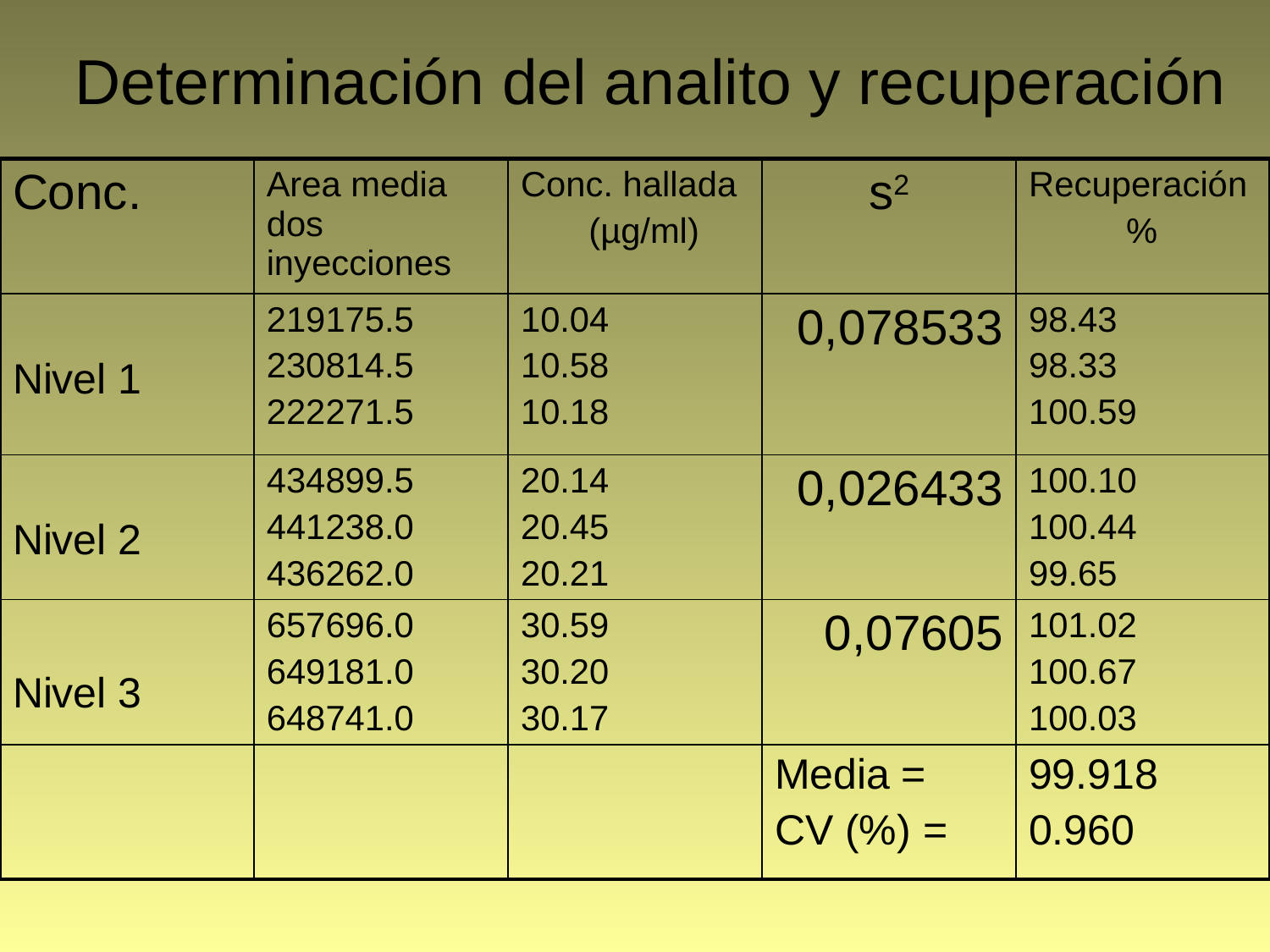

# Determinación del analito y recuperación
| Conc. | Area media dos inyecciones | Conc. hallada (µg/ml) | s2 | Recuperación % |
| --- | --- | --- | --- | --- |
| Nivel 1 | 219175.5 230814.5 222271.5 | 10.04 10.58 10.18 | 0,078533 | 98.43 98.33 100.59 |
| Nivel 2 | 434899.5 441238.0 436262.0 | 20.14 20.45 20.21 | 0,026433 | 100.10 100.44 99.65 |
| Nivel 3 | 657696.0 649181.0 648741.0 | 30.59 30.20 30.17 | 0,07605 | 101.02 100.67 100.03 |
|  |  |  | Media = CV (%) = | 99.918 0.960 |